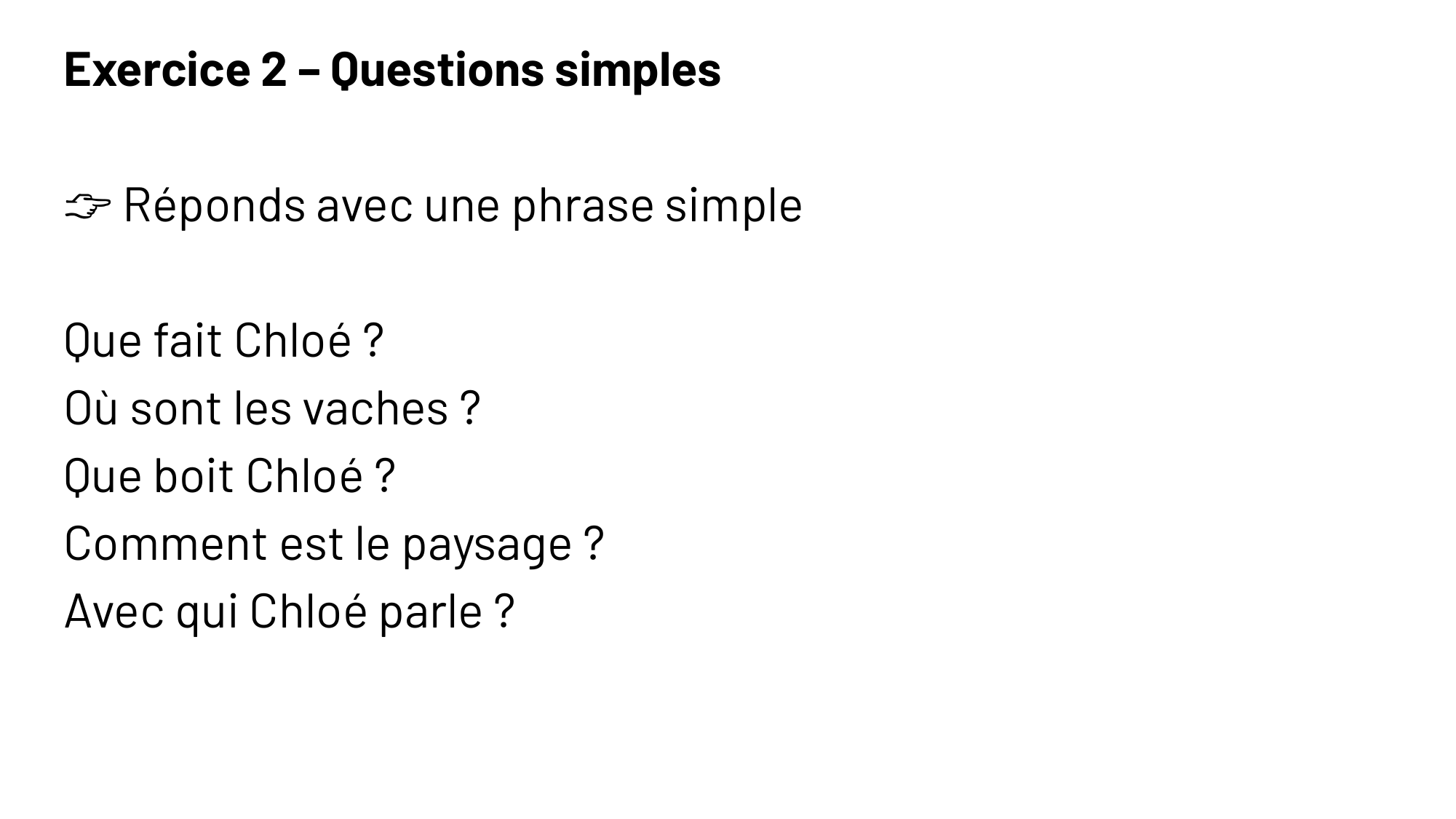

Exercice 2 – Questions simples

👉 Réponds avec une phrase simple

Que fait Chloé ?
Où sont les vaches ?
Que boit Chloé ?
Comment est le paysage ?
Avec qui Chloé parle ?